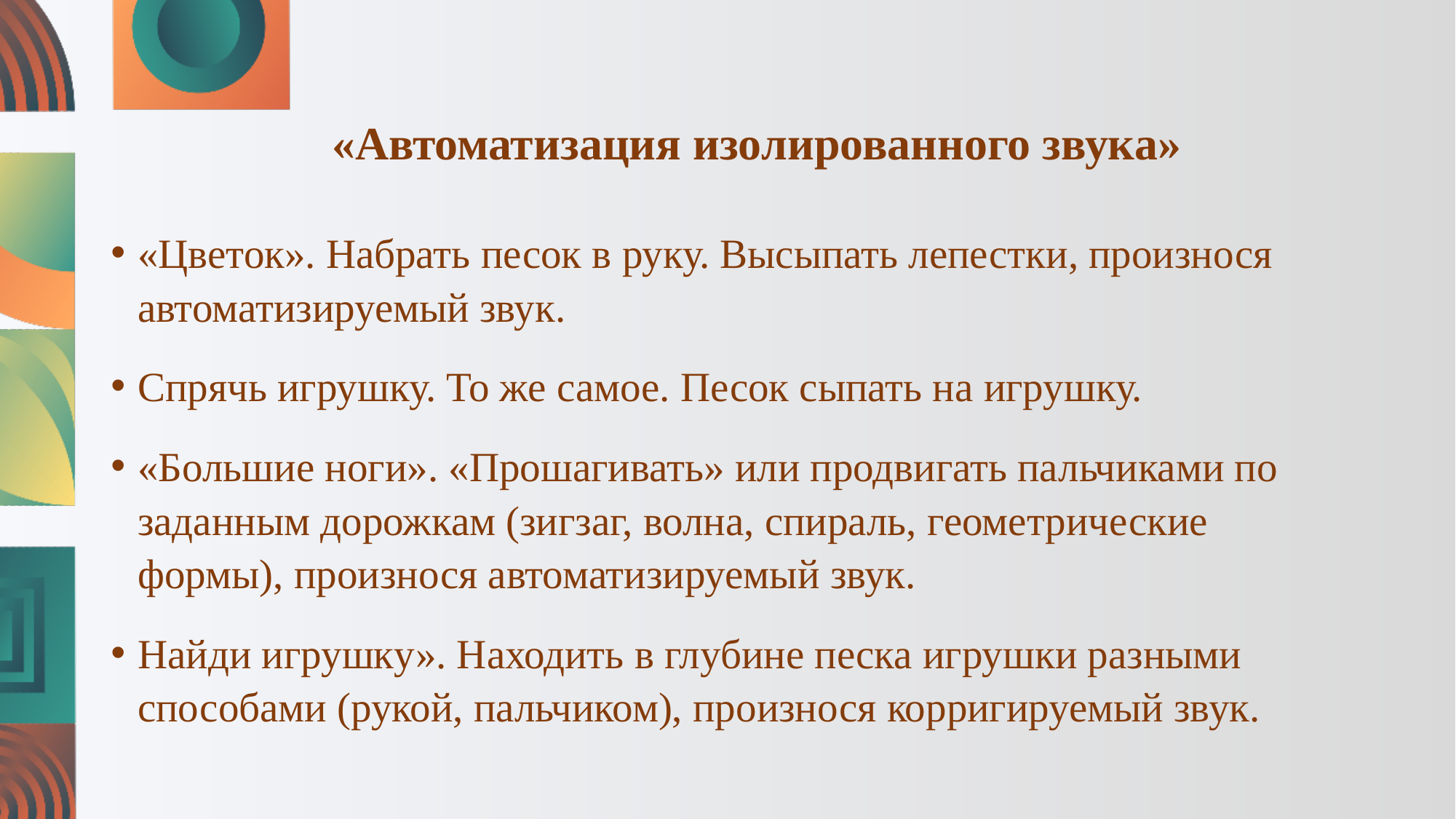

# «Автоматизация изолированного звука»
«Цветок». Набрать песок в руку. Высыпать лепестки, произнося автоматизируемый звук.
Спрячь игрушку. То же самое. Песок сыпать на игрушку.
«Большие ноги». «Прошагивать» или продвигать пальчиками по заданным дорожкам (зигзаг, волна, спираль, геометрические формы), произнося автоматизируемый звук.
Найди игрушку». Находить в глубине песка игрушки разными способами (рукой, пальчиком), произнося корригируемый звук.